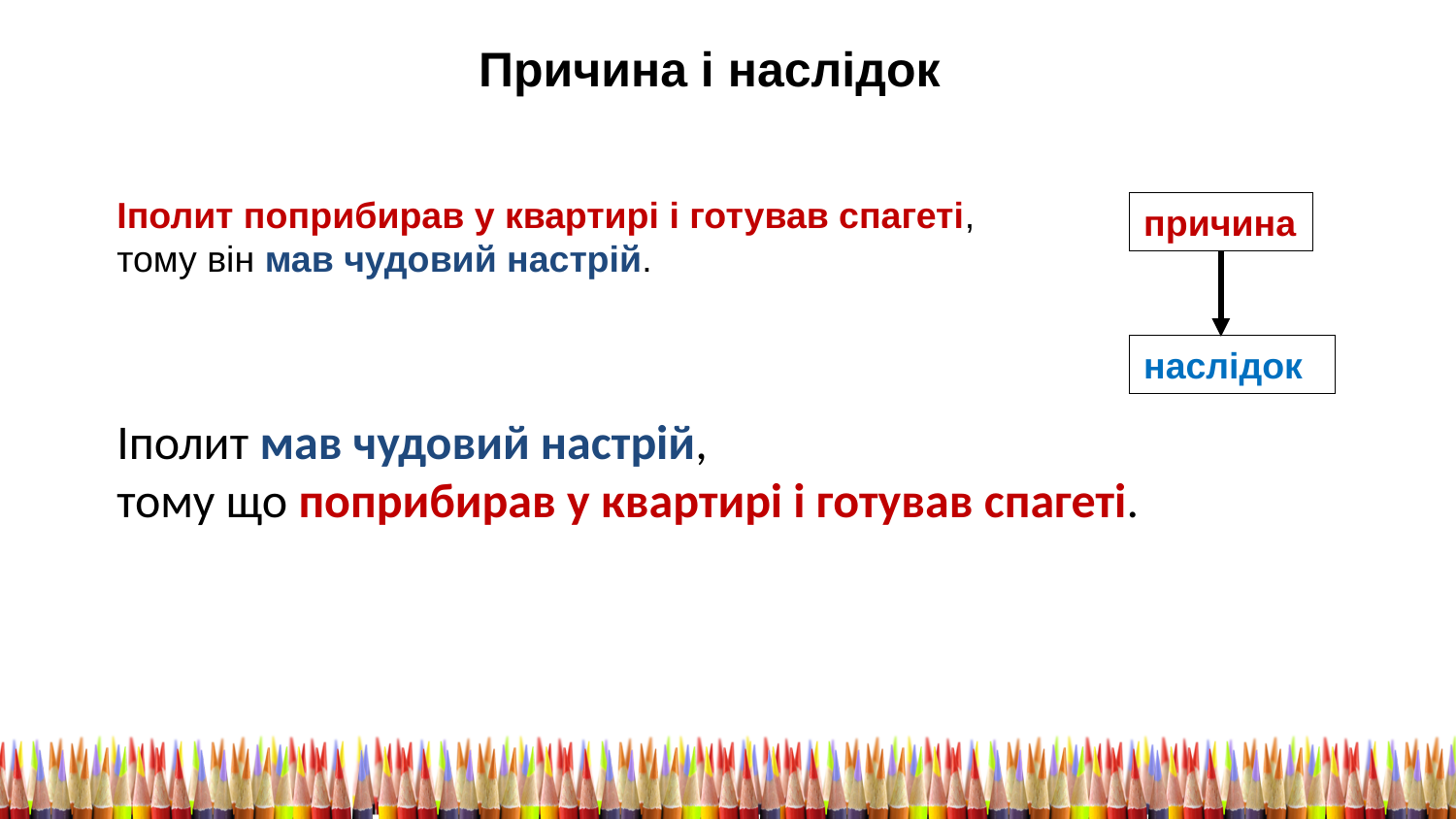

Причина і наслідок

Іполит поприбирав у квартирі і готував спагеті,
тому він мав чудовий настрій.

Іполит мав чудовий настрій,
тому що поприбирав у квартирі і готував спагеті.

причина
наслідок